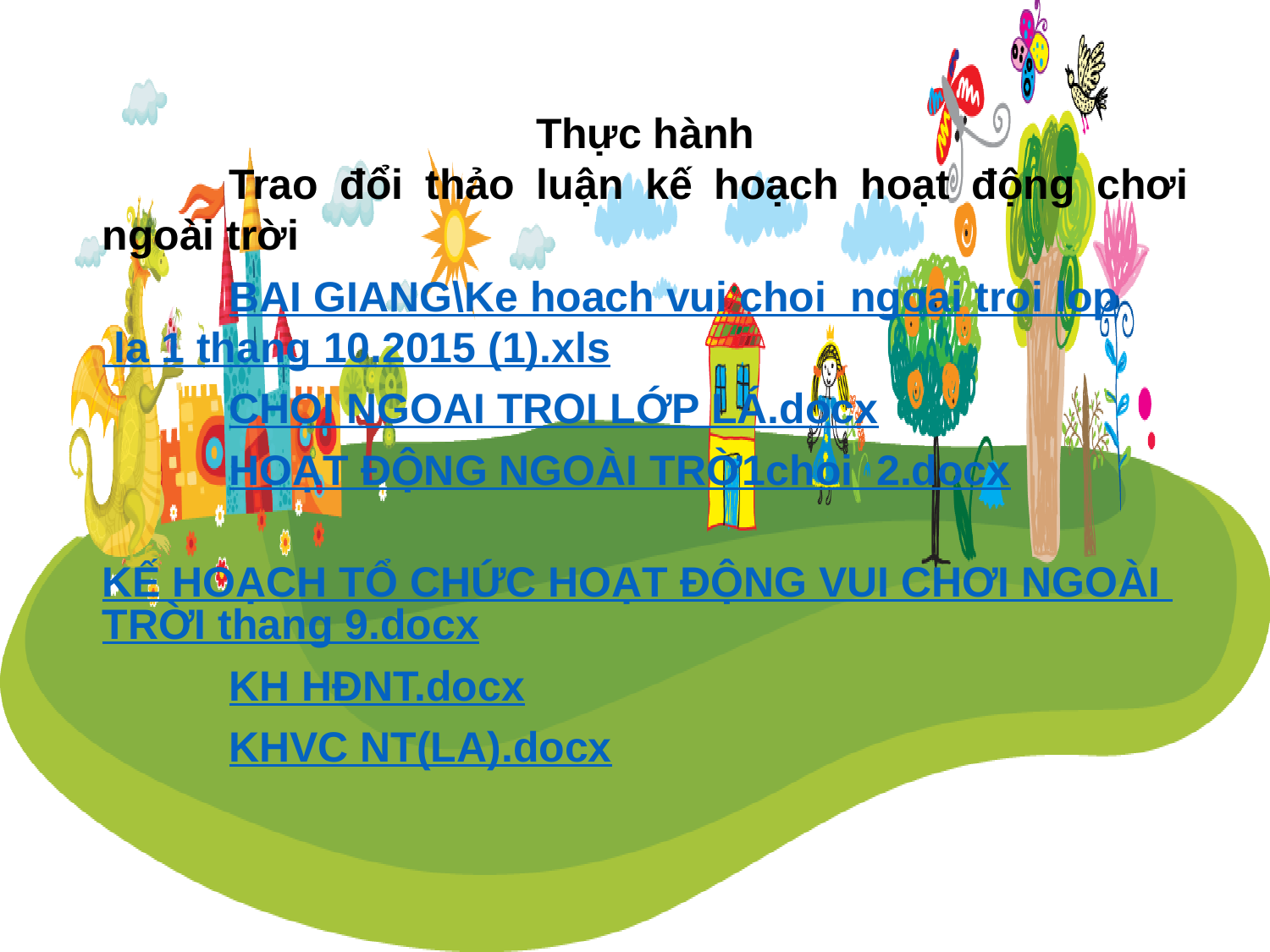

Thực hành
	Trao đổi thảo luận kế hoạch hoạt động chơi ngoài trời
	BAI GIANG\Ke hoach vui choi  ngoai troi lop la 1 thang 10.2015 (1).xls
	CHOI NGOAI TROI LỚP LÁ.docx
	HOẠT ĐỘNG NGOÀI TRỜ1choi  2.docx
	KẾ HOẠCH TỔ CHỨC HOẠT ĐỘNG VUI CHƠI NGOÀI TRỜI thang 9.docx
	KH HĐNT.docx
	KHVC NT(LA).docx